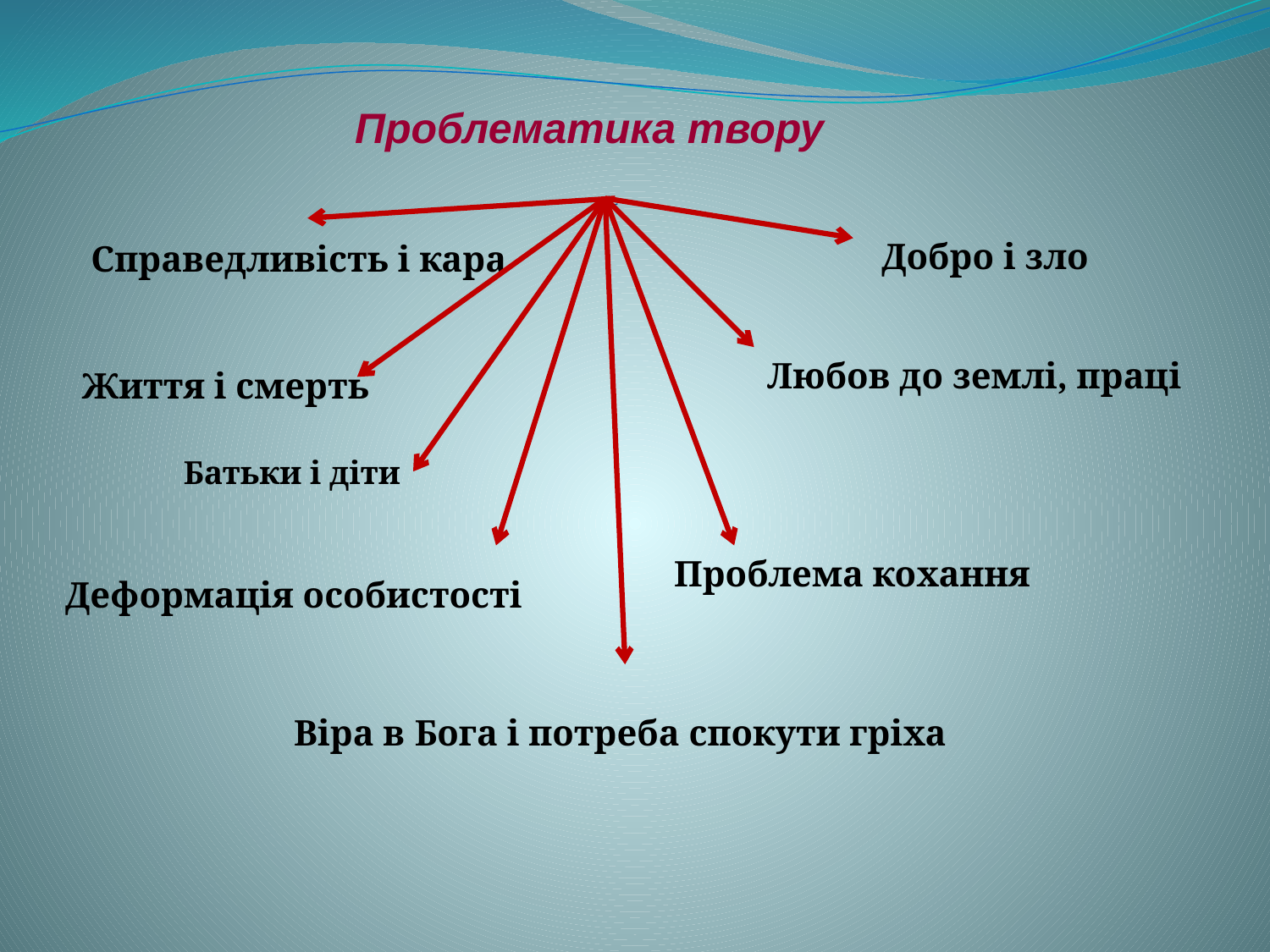

Проблематика твору

 Справедливість і кара

Життя і смерть
 Добро і зло
Любов до землі, праці
 Батьки і діти
Деформація особистості
Проблема кохання
Віра в Бога і потреба спокути гріха